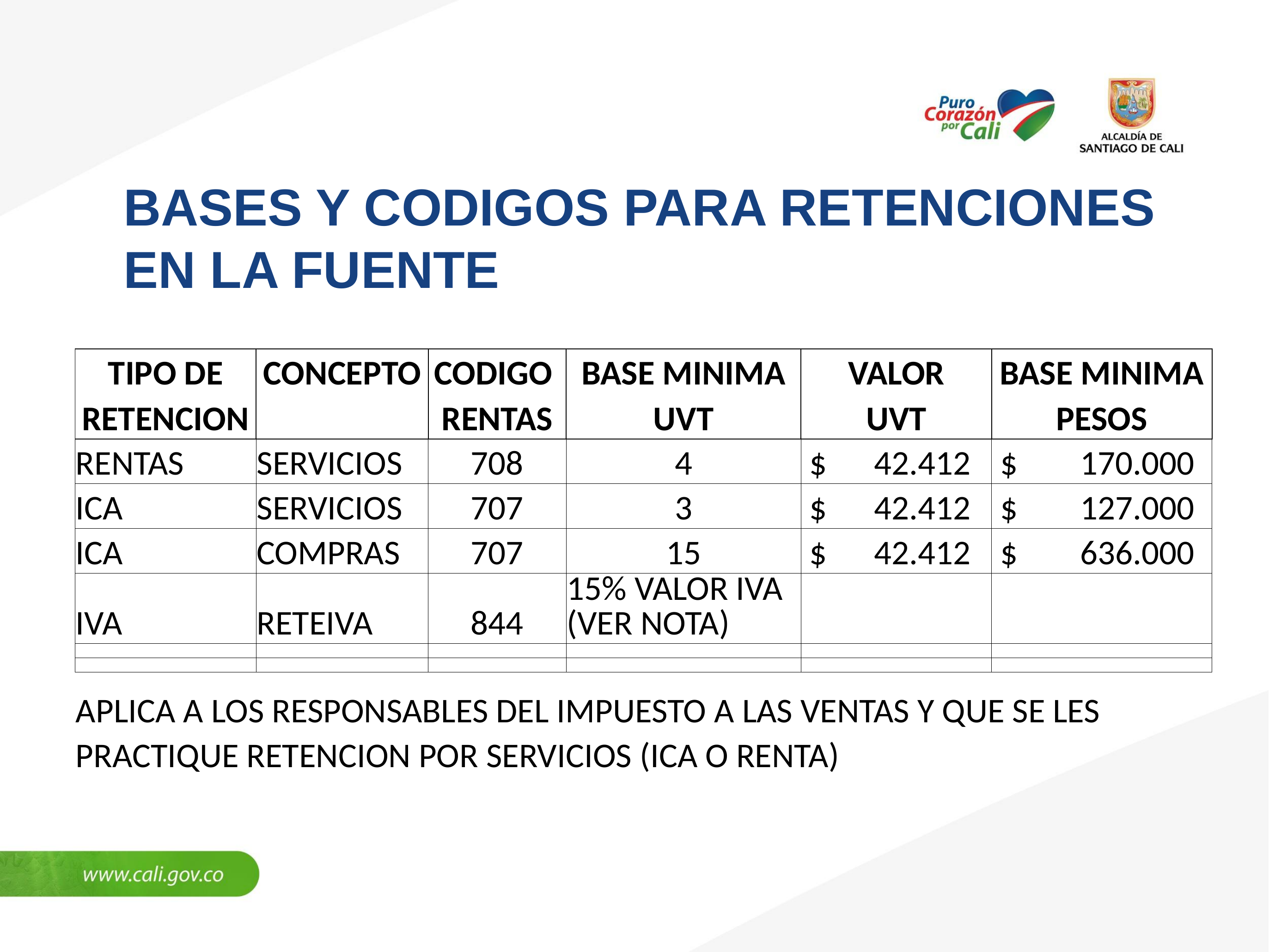

BASES Y CODIGOS PARA RETENCIONES EN LA FUENTE

| TIPO DE | CONCEPTO | CODIGO | BASE MINIMA | VALOR | BASE MINIMA |
| --- | --- | --- | --- | --- | --- |
| RETENCION |  | RENTAS | UVT | UVT | PESOS |
| RENTAS | SERVICIOS | 708 | 4 | $ 42.412 | $ 170.000 |
| ICA | SERVICIOS | 707 | 3 | $ 42.412 | $ 127.000 |
| ICA | COMPRAS | 707 | 15 | $ 42.412 | $ 636.000 |
| IVA | RETEIVA | 844 | 15% VALOR IVA (VER NOTA) |  |  |
|  |  |  |  |  |  |
|  |  |  |  |  |  |
|  |  |  |  |  |  |
| APLICA A LOS RESPONSABLES DEL IMPUESTO A LAS VENTAS Y QUE SE LES |  |  |  |  |  |
| PRACTIQUE RETENCION POR SERVICIOS (ICA O RENTA) |  |  |  |  |  |